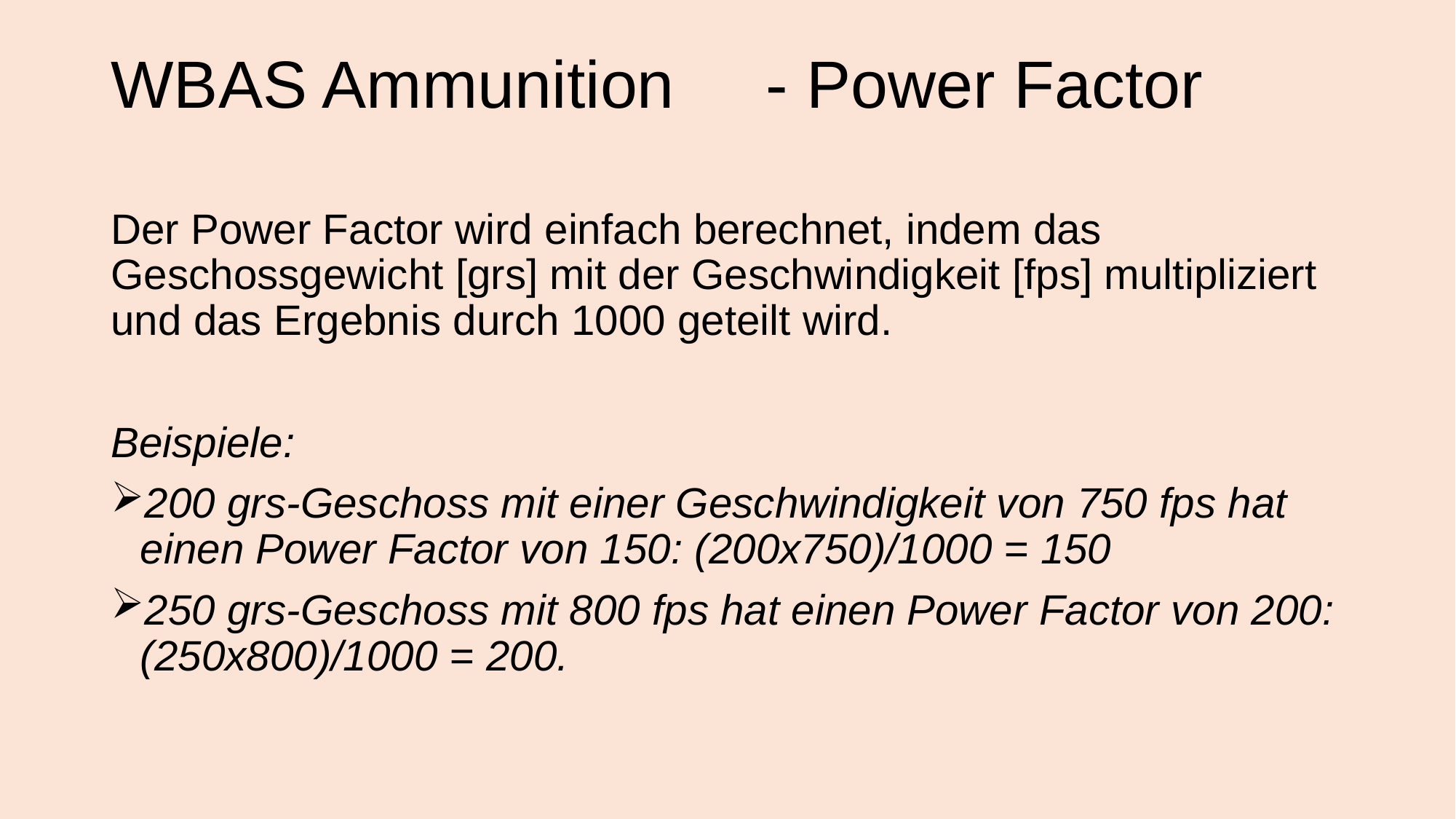

# WBAS Ammunition	- Power Factor
Der Power Factor wird einfach berechnet, indem das Geschossgewicht [grs] mit der Geschwindigkeit [fps] multipliziert und das Ergebnis durch 1000 geteilt wird.

Beispiele:
200 grs-Geschoss mit einer Geschwindigkeit von 750 fps hat einen Power Factor von 150: (200x750)/1000 = 150
250 grs-Geschoss mit 800 fps hat einen Power Factor von 200: (250x800)/1000 = 200.